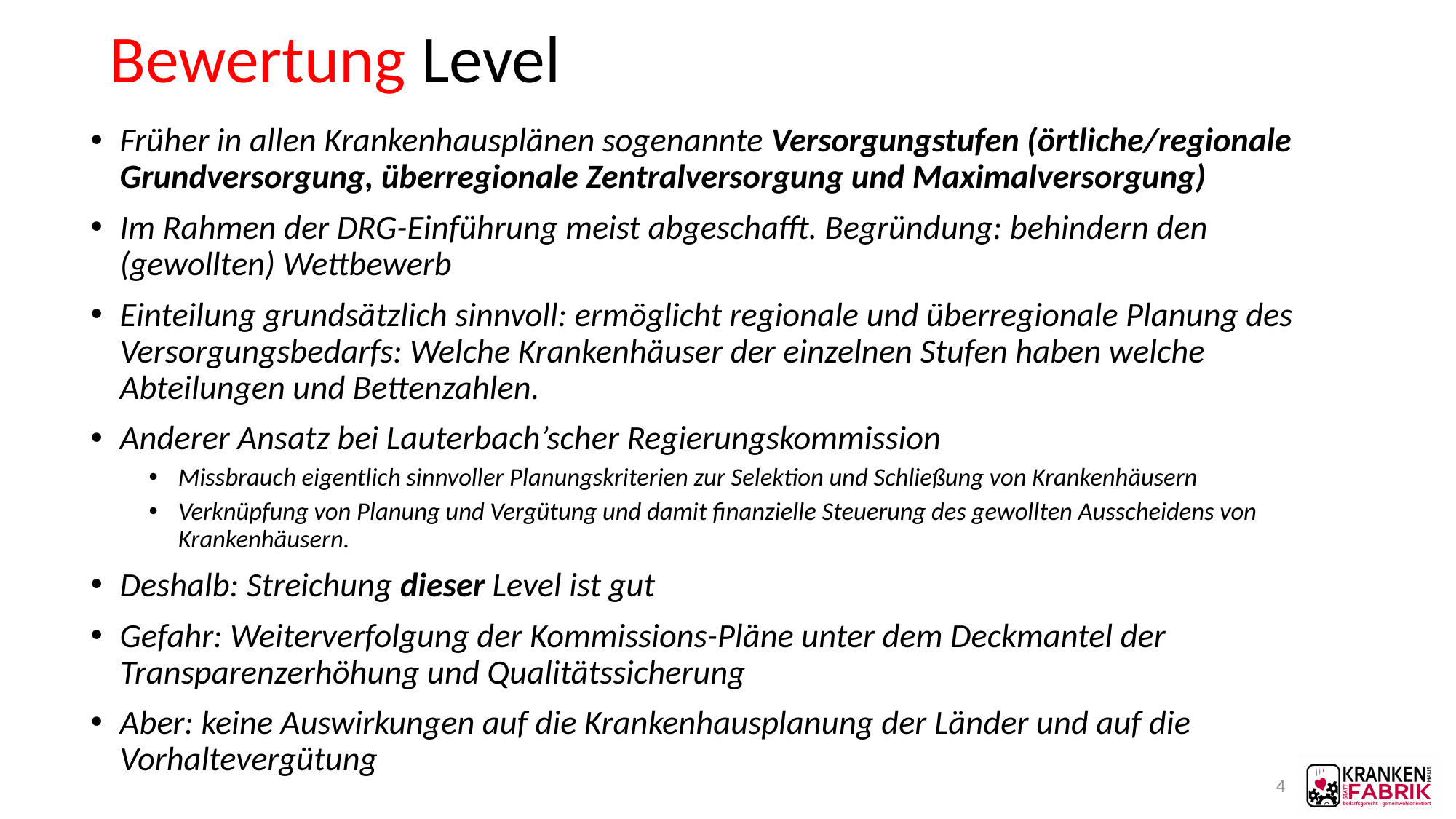

# Bewertung Level
Früher in allen Krankenhausplänen sogenannte Versorgungstufen (örtliche/regionale Grundversorgung, überregionale Zentralversorgung und Maximalversorgung)
Im Rahmen der DRG-Einführung meist abgeschafft. Begründung: behindern den (gewollten) Wettbewerb
Einteilung grundsätzlich sinnvoll: ermöglicht regionale und überregionale Planung des Versorgungsbedarfs: Welche Krankenhäuser der einzelnen Stufen haben welche Abteilungen und Bettenzahlen.
Anderer Ansatz bei Lauterbach’scher Regierungskommission
Missbrauch eigentlich sinnvoller Planungskriterien zur Selektion und Schließung von Krankenhäusern
Verknüpfung von Planung und Vergütung und damit finanzielle Steuerung des gewollten Ausscheidens von Krankenhäusern.
Deshalb: Streichung dieser Level ist gut
Gefahr: Weiterverfolgung der Kommissions-Pläne unter dem Deckmantel der Transparenzerhöhung und Qualitätssicherung
Aber: keine Auswirkungen auf die Krankenhausplanung der Länder und auf die Vorhaltevergütung

4